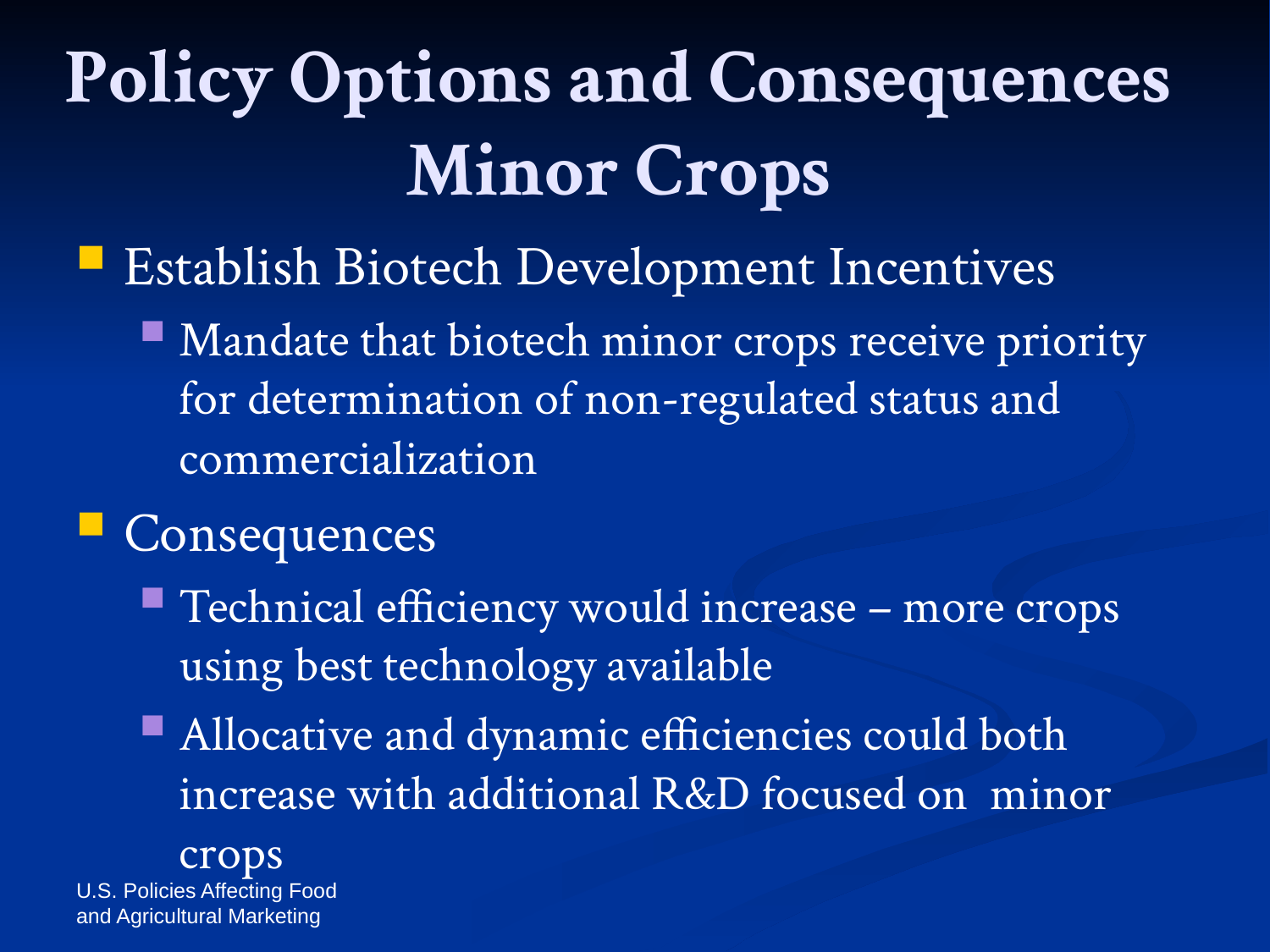

# Policy Options and Consequences Minor Crops
Establish Biotech Development Incentives
Mandate that biotech minor crops receive priority for determination of non-regulated status and commercialization
Consequences
Technical efficiency would increase – more crops using best technology available
Allocative and dynamic efficiencies could both increase with additional R&D focused on  minor crops
U.S. Policies Affecting Food and Agricultural Marketing